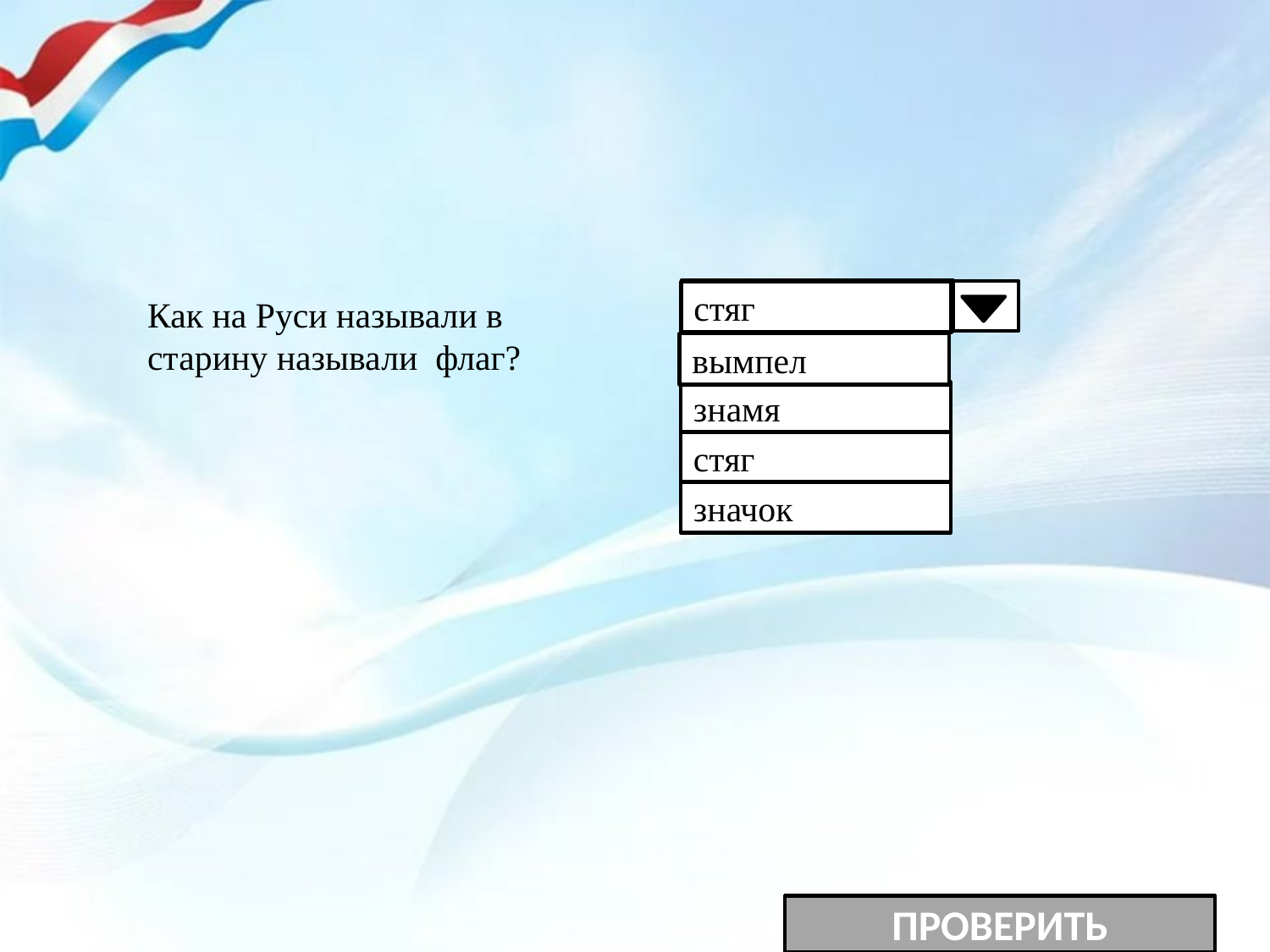

значок
вымпел

знамя
стяг
Как на Руси называли в старину называли  флаг?
вымпел
знамя
стяг
значок
ПРОВЕРИТЬ